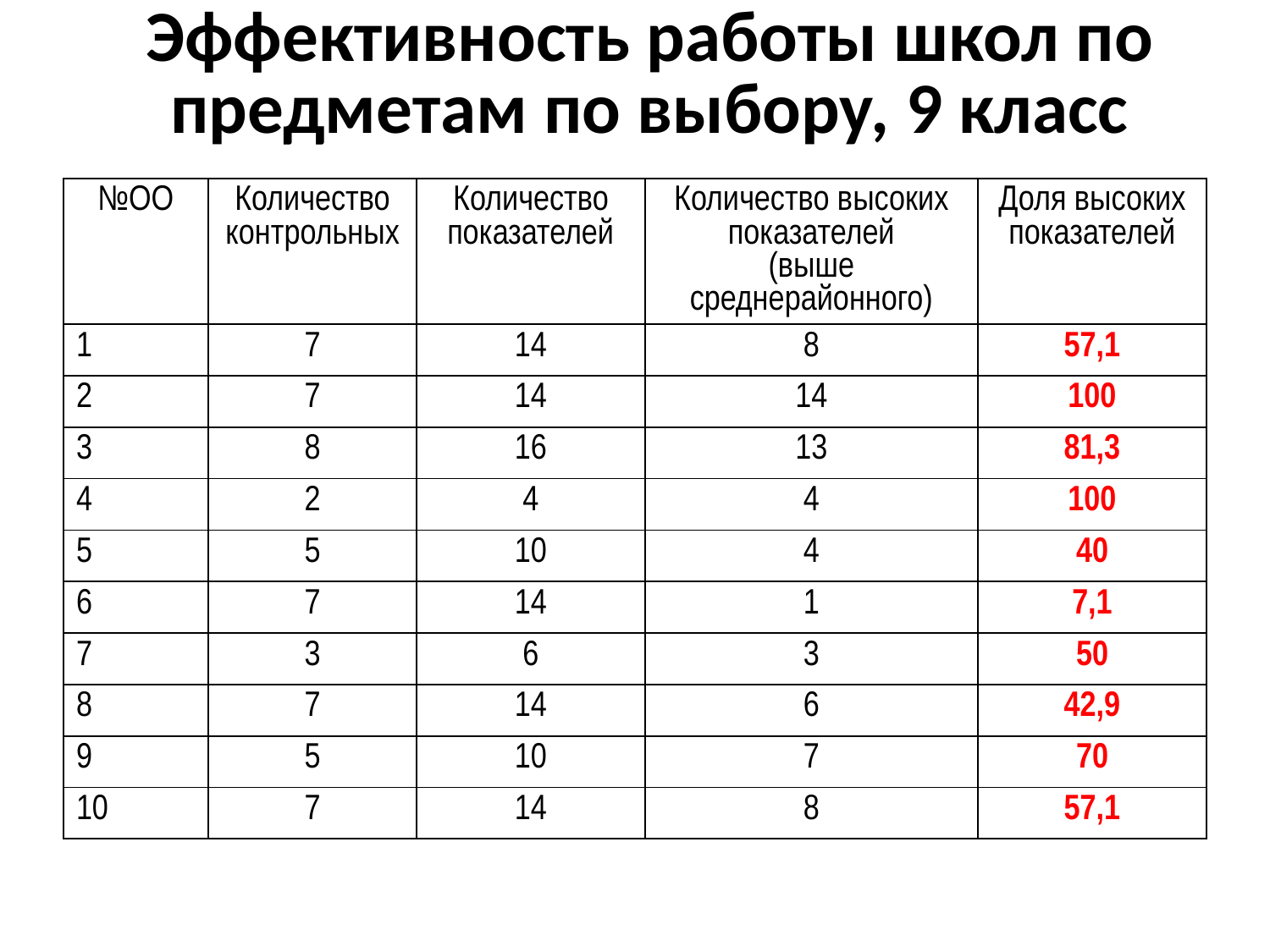

# Эффективность работы школ по предметам по выбору, 9 класс
| №ОО | Количество контрольных | Количество показателей | Количество высоких показателей (выше среднерайонного) | Доля высоких показателей |
| --- | --- | --- | --- | --- |
| 1 | 7 | 14 | 8 | 57,1 |
| 2 | 7 | 14 | 14 | 100 |
| 3 | 8 | 16 | 13 | 81,3 |
| 4 | 2 | 4 | 4 | 100 |
| 5 | 5 | 10 | 4 | 40 |
| 6 | 7 | 14 | 1 | 7,1 |
| 7 | 3 | 6 | 3 | 50 |
| 8 | 7 | 14 | 6 | 42,9 |
| 9 | 5 | 10 | 7 | 70 |
| 10 | 7 | 14 | 8 | 57,1 |